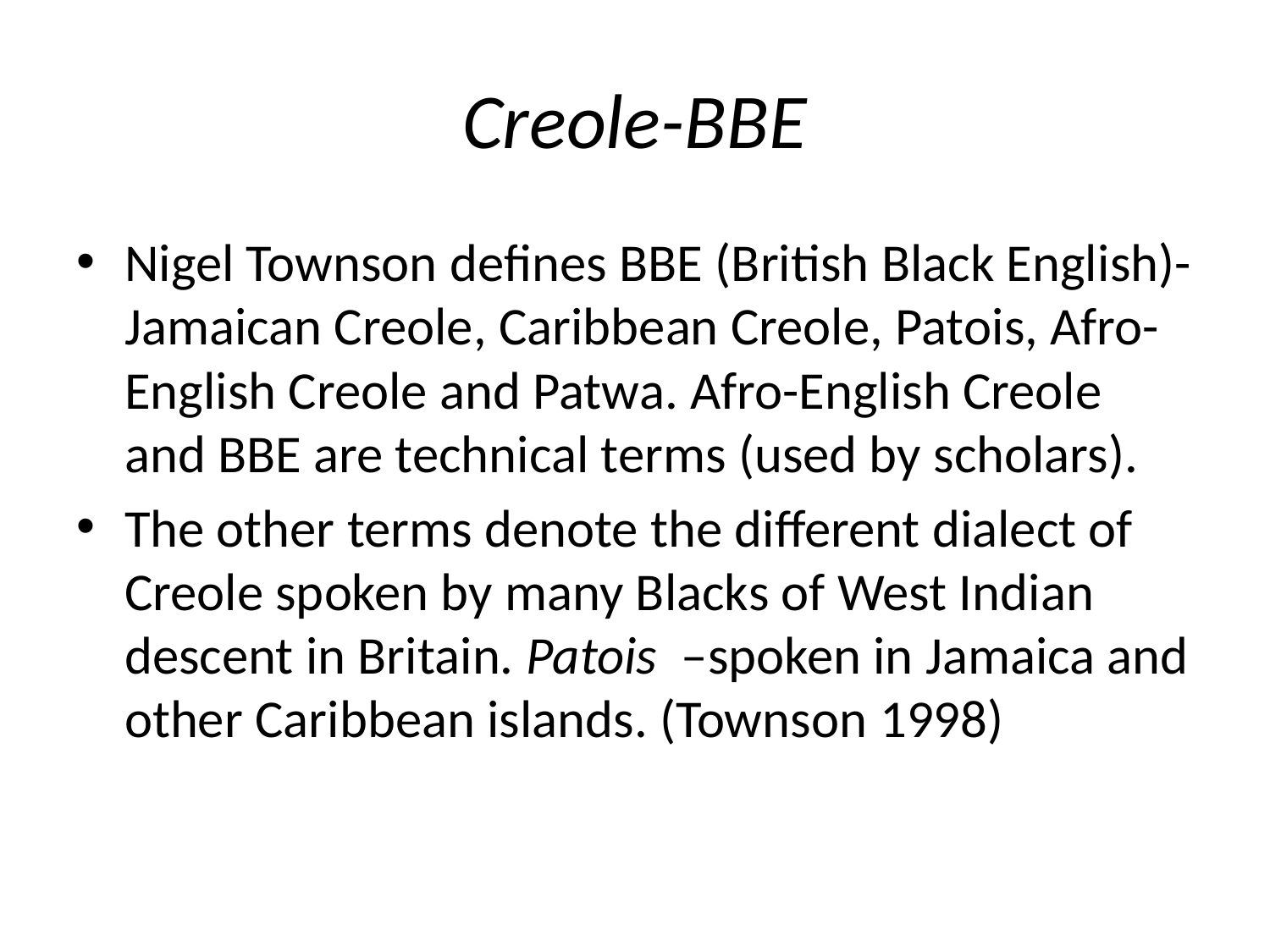

# Creole-BBE
Nigel Townson defines BBE (British Black English)-Jamaican Creole, Caribbean Creole, Patois, Afro-English Creole and Patwa. Afro-English Creole and BBE are technical terms (used by scholars).
The other terms denote the different dialect of Creole spoken by many Blacks of West Indian descent in Britain. Patois  –spoken in Jamaica and other Caribbean islands. (Townson 1998)